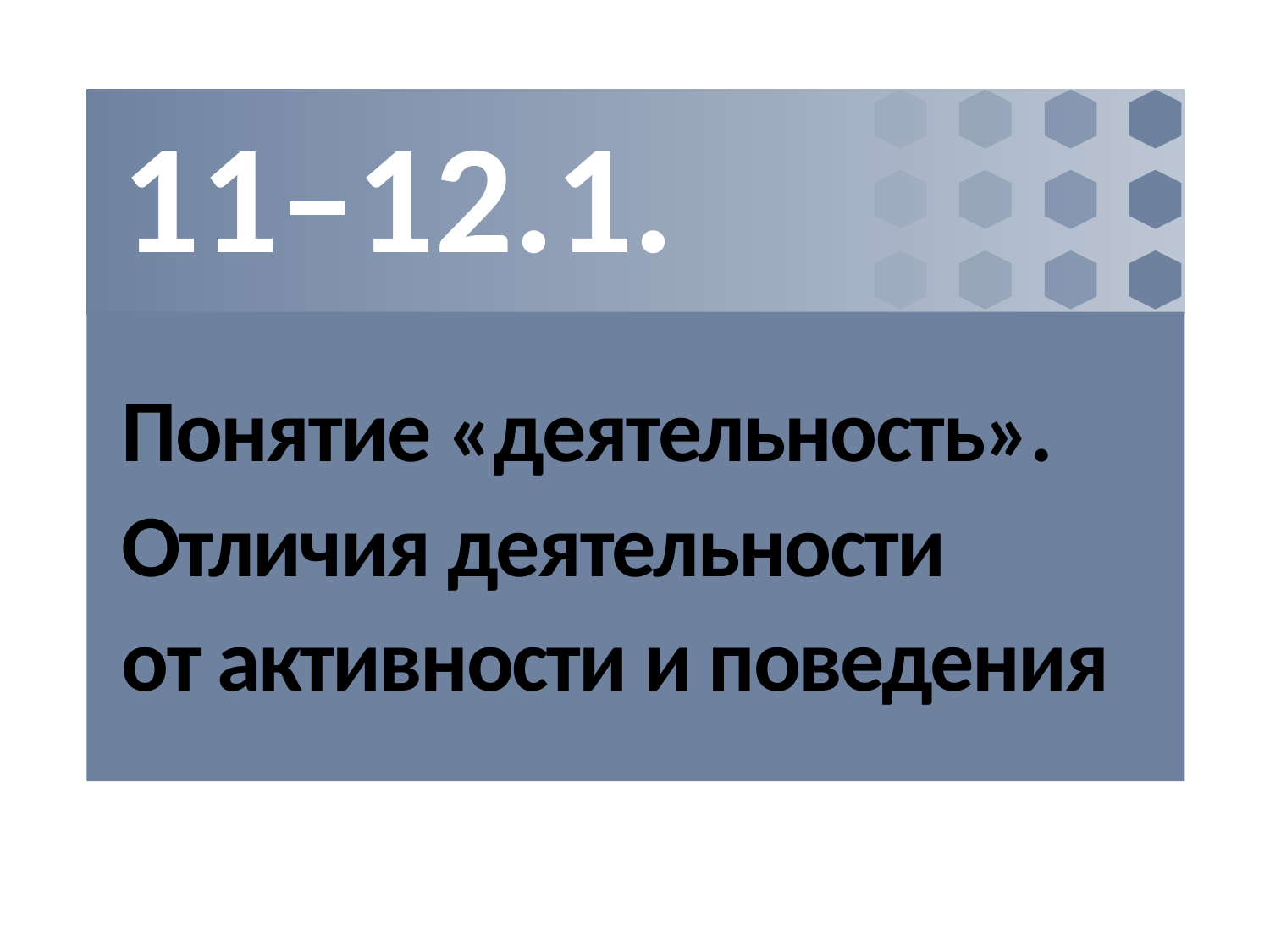

11–12.1.

# Понятие «деятельность». Отличия деятельности от активности и поведения